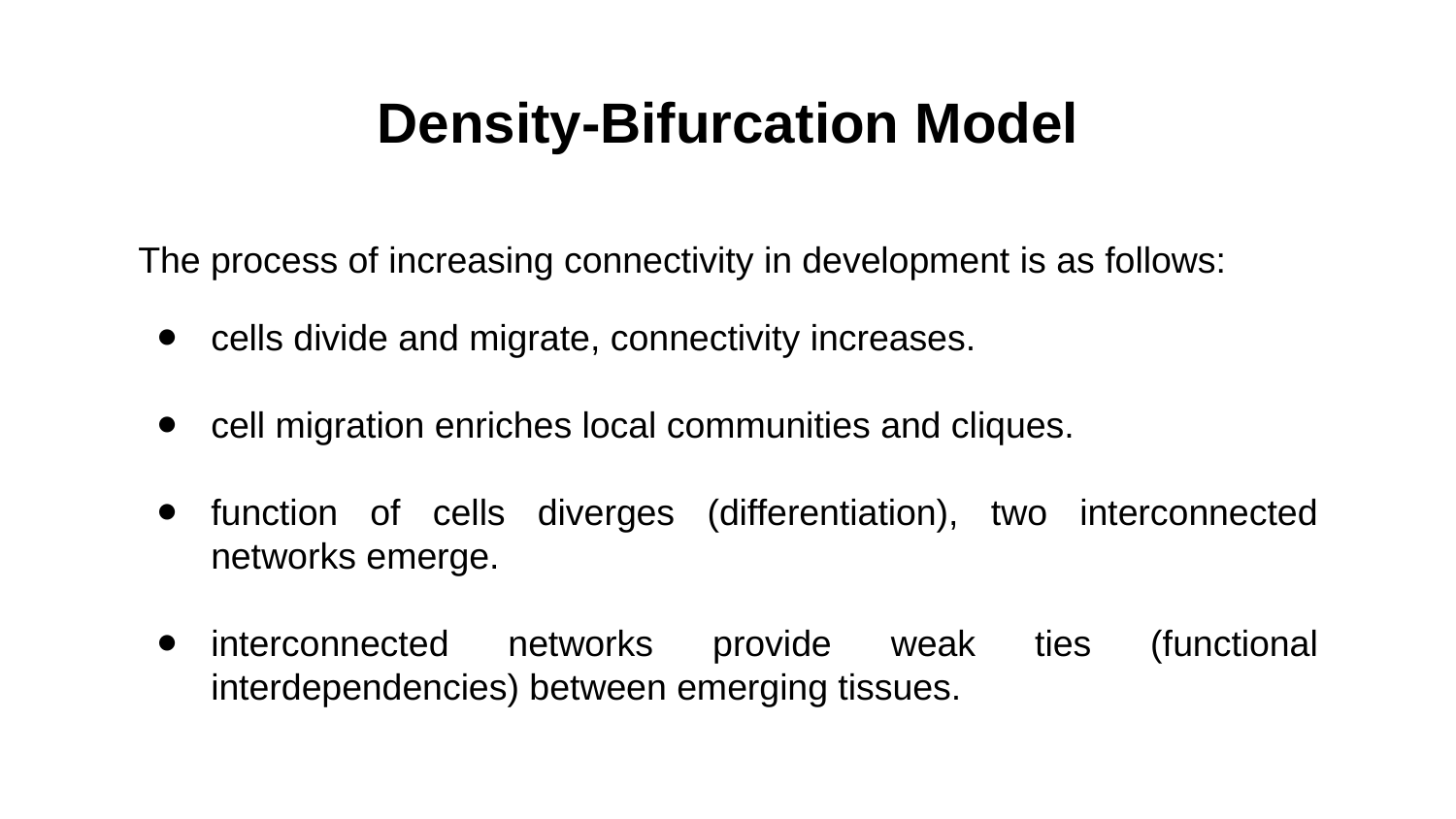

Density-Bifurcation Model
The process of increasing connectivity in development is as follows:

cells divide and migrate, connectivity increases.

cell migration enriches local communities and cliques.

function of cells diverges (differentiation), two interconnected networks emerge.

interconnected networks provide weak ties (functional interdependencies) between emerging tissues.